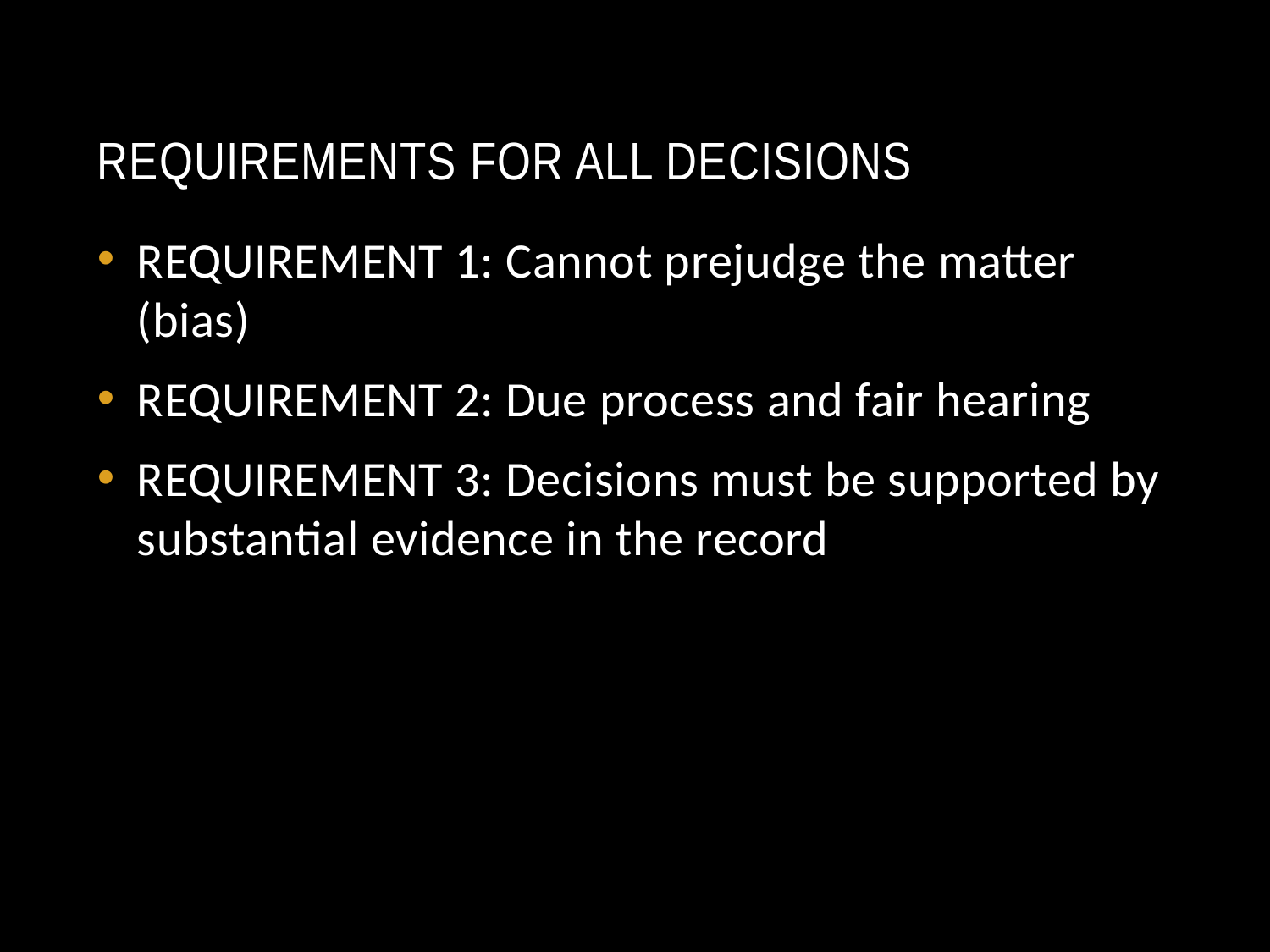

# REQUIREMENTS FOR ALL DECISIONS
REQUIREMENT 1: Cannot prejudge the matter (bias)
REQUIREMENT 2: Due process and fair hearing
REQUIREMENT 3: Decisions must be supported by substantial evidence in the record